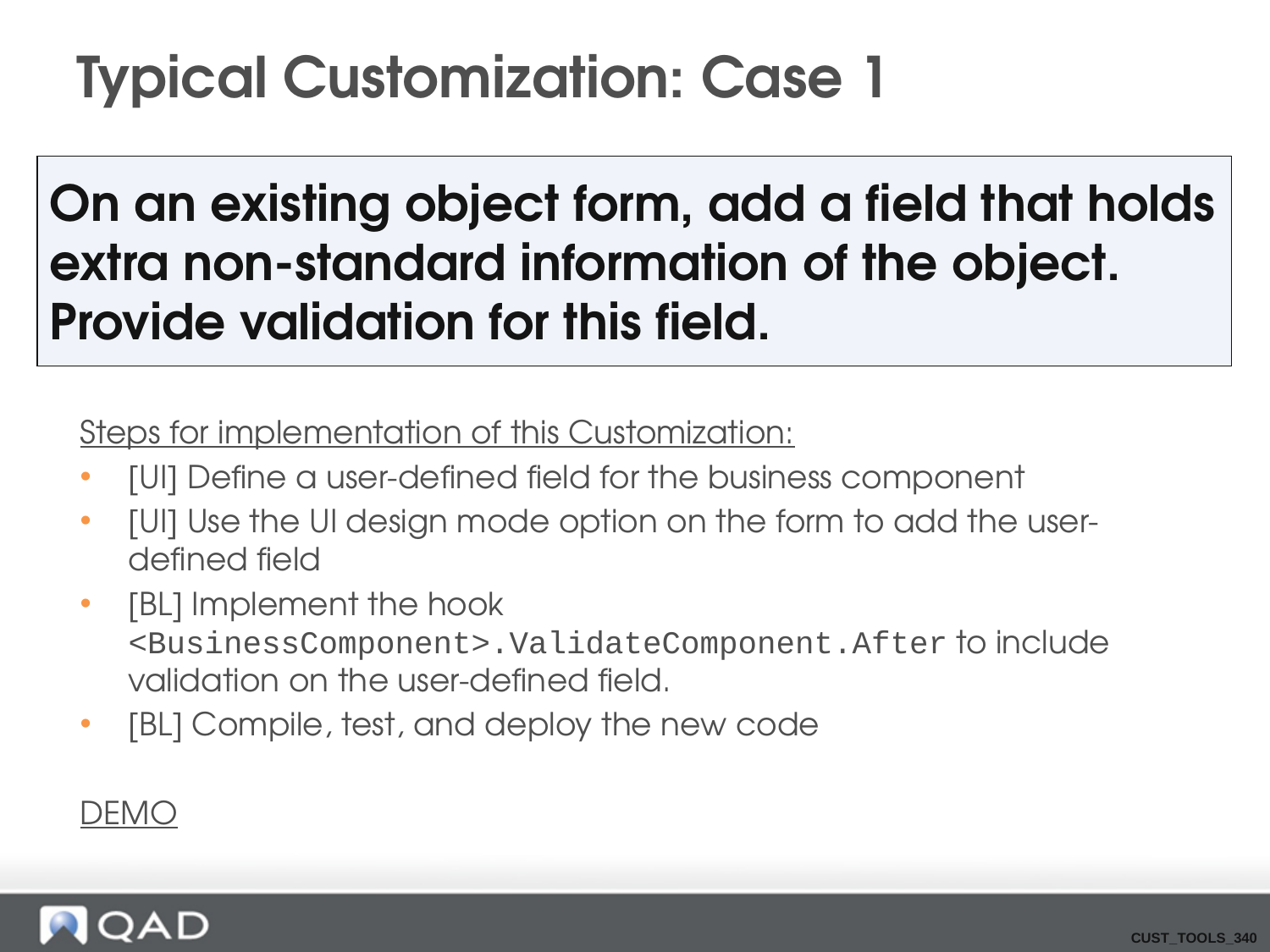

# Typical Customization: Case 1
On an existing object form, add a field that holds
extra non-standard information of the object.
Provide validation for this field.
Steps for implementation of this Customization:
[UI] Define a user-defined field for the business component
[UI] Use the UI design mode option on the form to add the user-defined field
[BL] Implement the hook <BusinessComponent>.ValidateComponent.After to include validation on the user-defined field.
[BL] Compile, test, and deploy the new code

DEMO

CUST_TOOLS_340